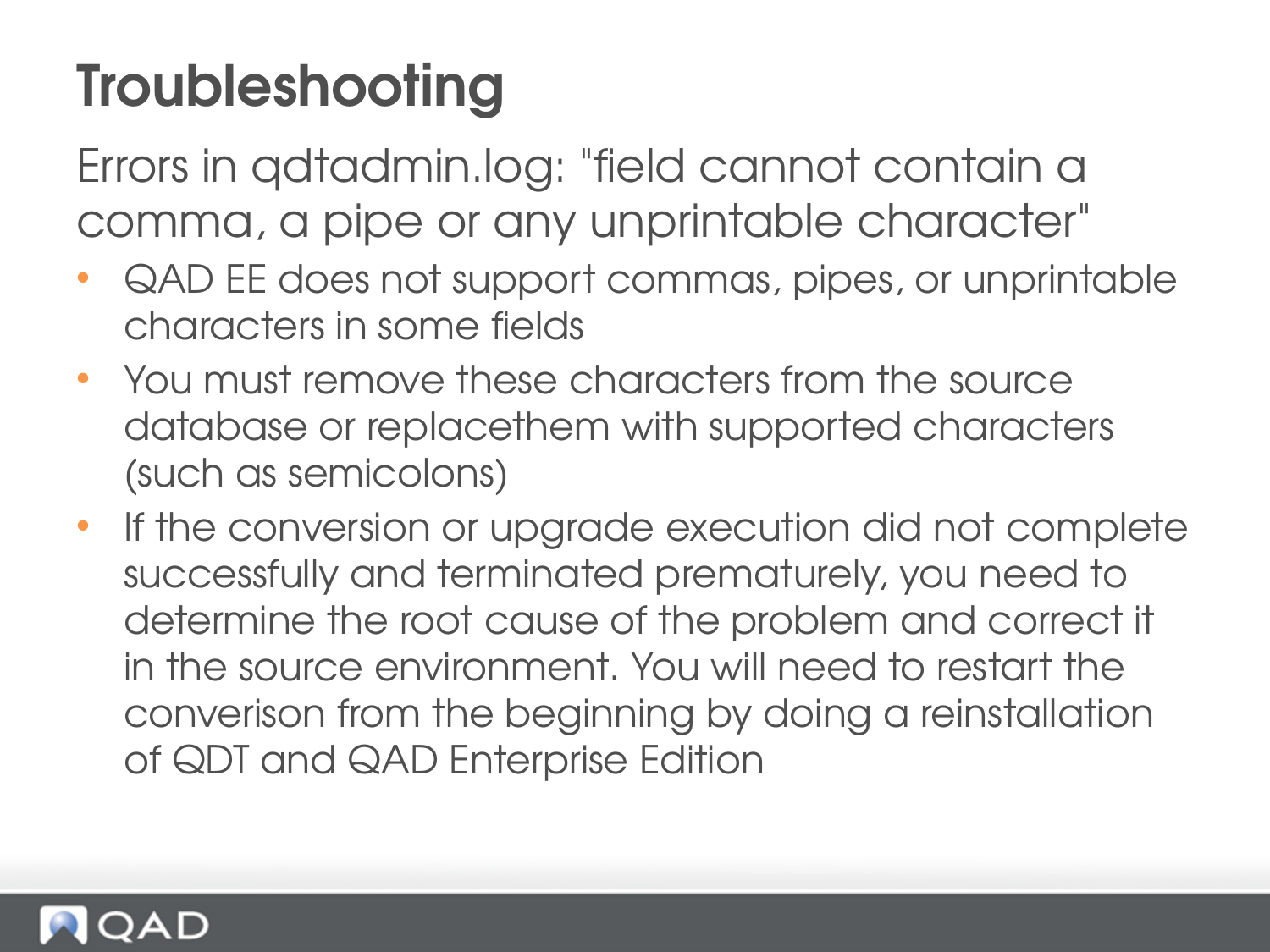

# Troubleshooting
Errors in qdtadmin.log: "field cannot contain a comma, a pipe or any unprintable character"
QAD EE does not support commas, pipes, or unprintable characters in some fields
You must remove these characters from the source database or replacethem with supported characters (such as semicolons)
If the conversion or upgrade execution did not complete successfully and terminated prematurely, you need to determine the root cause of the problem and correct it in the source environment. You will need to restart the converison from the beginning by doing a reinstallation of QDT and QAD Enterprise Edition